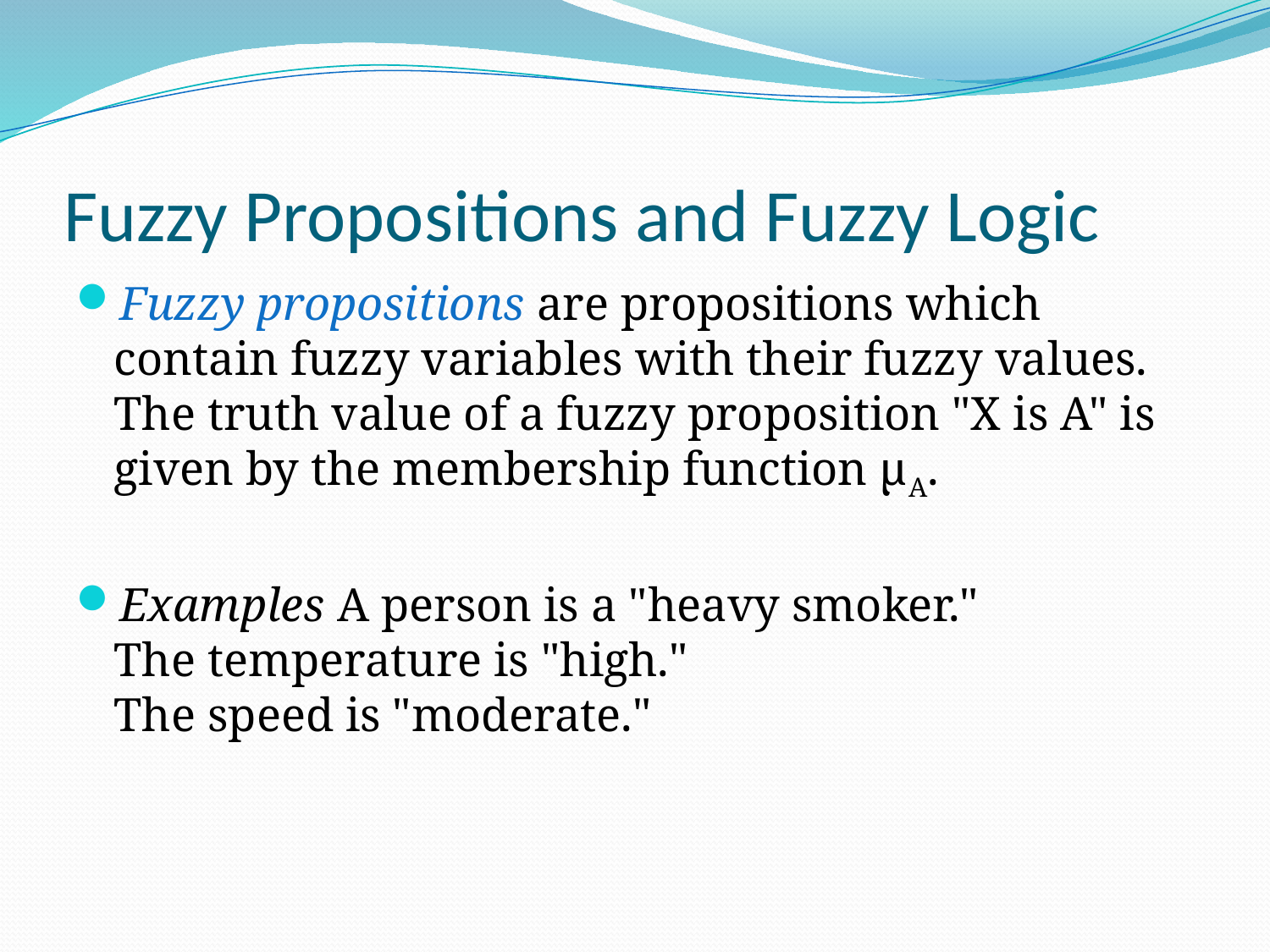

# Fuzzy Propositions and Fuzzy Logic
Fuzzy propositions are propositions which contain fuzzy variables with their fuzzy values. The truth value of a fuzzy proposition "X is A" is given by the membership function μA.

Examples A person is a "heavy smoker."
The temperature is "high."
The speed is "moderate."